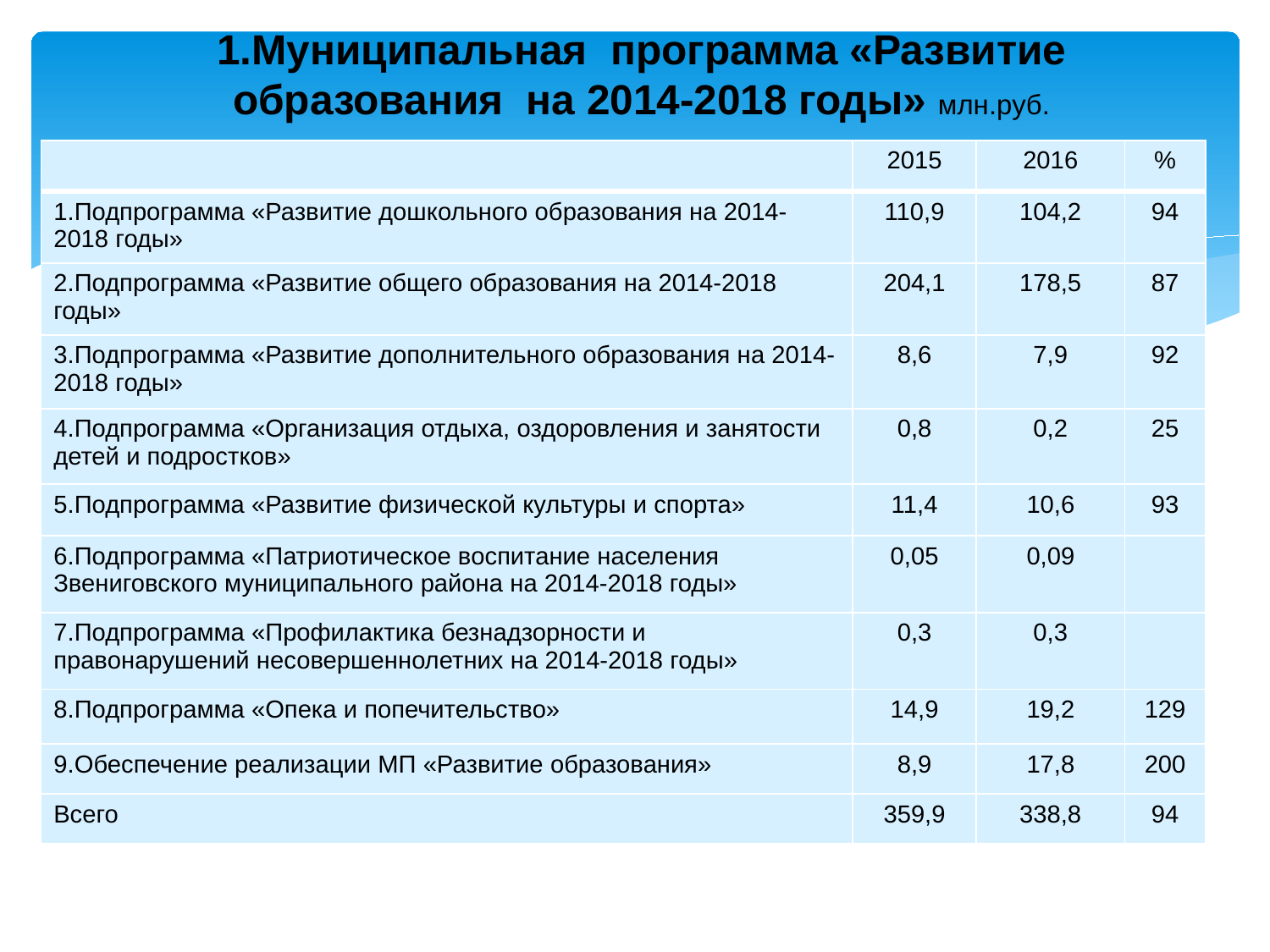

# 1.Муниципальная  программа «Развитие образования  на 2014-2018 годы» млн.руб.
|  | 2015 | 2016 | % |
| --- | --- | --- | --- |
| 1.Подпрограмма «Развитие дошкольного образования на 2014-2018 годы» | 110,9 | 104,2 | 94 |
| 2.Подпрограмма «Развитие общего образования на 2014-2018 годы» | 204,1 | 178,5 | 87 |
| 3.Подпрограмма «Развитие дополнительного образования на 2014-2018 годы» | 8,6 | 7,9 | 92 |
| 4.Подпрограмма «Организация отдыха, оздоровления и занятости детей и подростков» | 0,8 | 0,2 | 25 |
| 5.Подпрограмма «Развитие физической культуры и спорта» | 11,4 | 10,6 | 93 |
| 6.Подпрограмма «Патриотическое воспитание населения Звениговского муниципального района на 2014-2018 годы» | 0,05 | 0,09 |  |
| 7.Подпрограмма «Профилактика безнадзорности и правонарушений несовершеннолетних на 2014-2018 годы» | 0,3 | 0,3 |  |
| 8.Подпрограмма «Опека и попечительство» | 14,9 | 19,2 | 129 |
| 9.Обеспечение реализации МП «Развитие образования» | 8,9 | 17,8 | 200 |
| Всего | 359,9 | 338,8 | 94 |